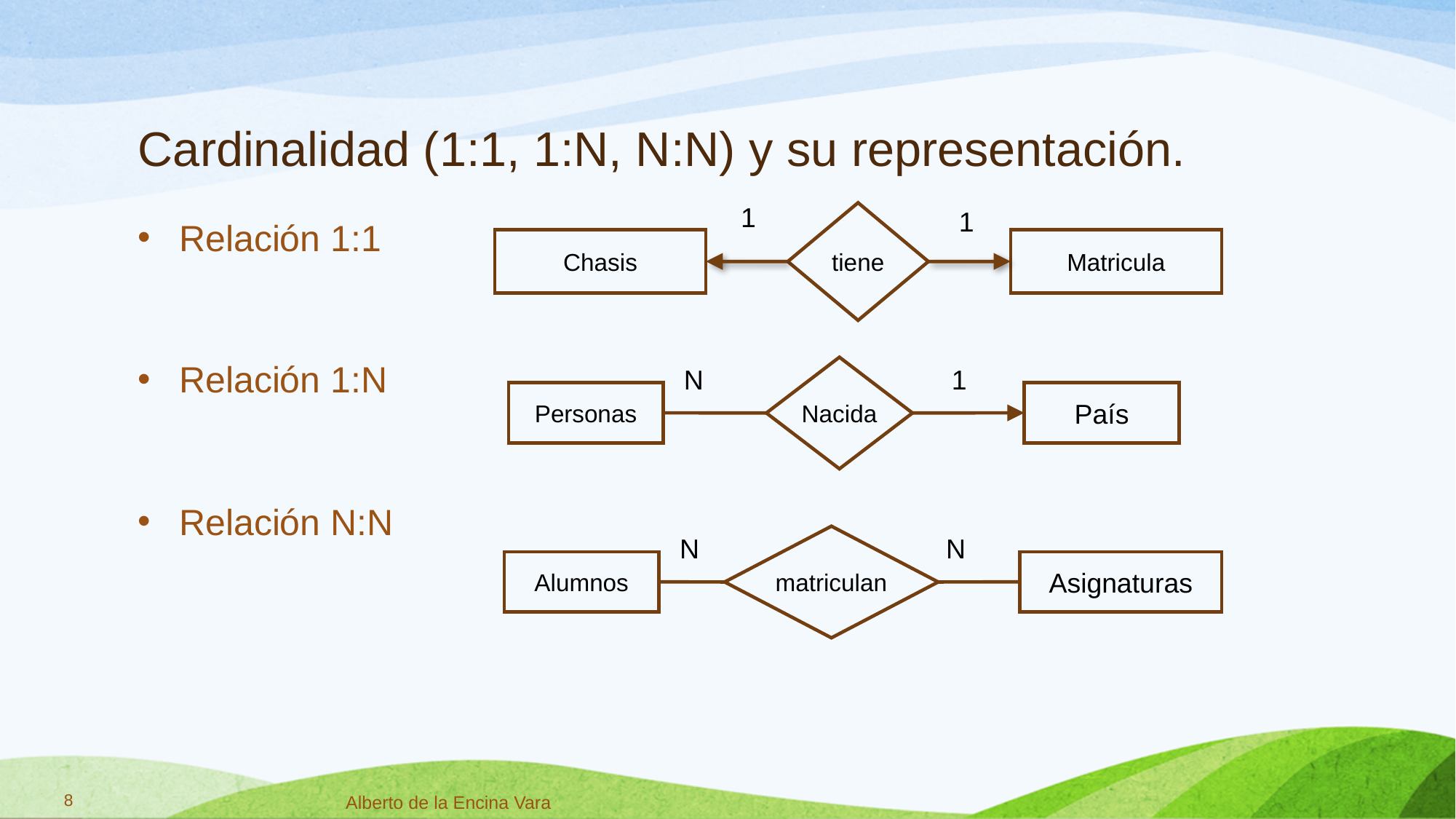

# Cardinalidad (1:1, 1:N, N:N) y su representación.
1
1
tiene
Chasis
Matricula
Relación 1:1

Relación 1:N

Relación N:N

N
1
Nacida
Personas
País
N
N
matriculan
Alumnos
Asignaturas
8
Alberto de la Encina Vara